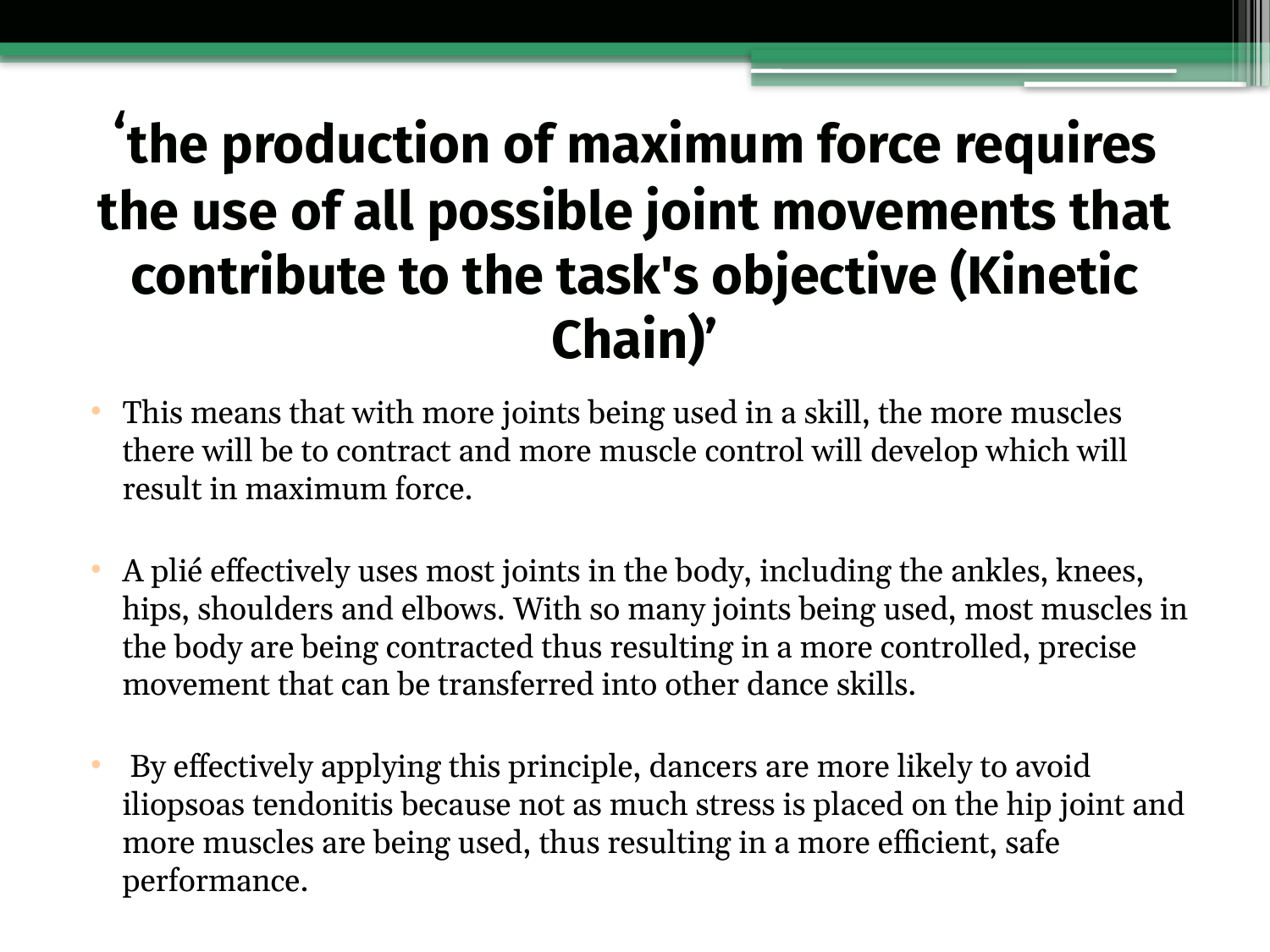

# ‘the production of maximum force requires the use of all possible joint movements that contribute to the task's objective (Kinetic Chain)’
This means that with more joints being used in a skill, the more muscles there will be to contract and more muscle control will develop which will result in maximum force.

A plié effectively uses most joints in the body, including the ankles, knees, hips, shoulders and elbows. With so many joints being used, most muscles in the body are being contracted thus resulting in a more controlled, precise movement that can be transferred into other dance skills.

 By effectively applying this principle, dancers are more likely to avoid iliopsoas tendonitis because not as much stress is placed on the hip joint and more muscles are being used, thus resulting in a more efficient, safe performance.